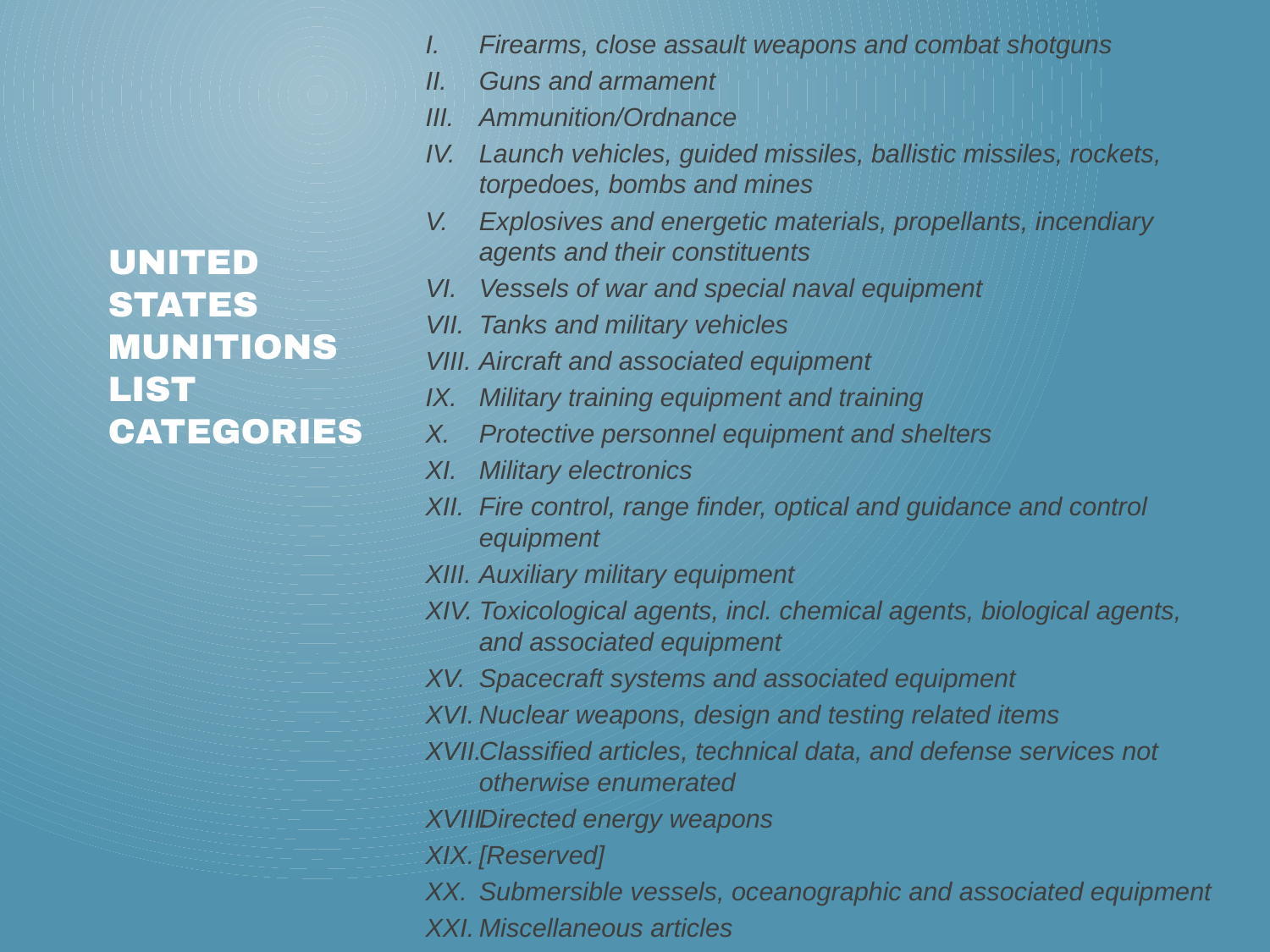

Firearms, close assault weapons and combat shotguns
Guns and armament
Ammunition/Ordnance
Launch vehicles, guided missiles, ballistic missiles, rockets, torpedoes, bombs and mines
Explosives and energetic materials, propellants, incendiary agents and their constituents
Vessels of war and special naval equipment
Tanks and military vehicles
Aircraft and associated equipment
Military training equipment and training
Protective personnel equipment and shelters
Military electronics
Fire control, range finder, optical and guidance and control equipment
Auxiliary military equipment
Toxicological agents, incl. chemical agents, biological agents, and associated equipment
Spacecraft systems and associated equipment
Nuclear weapons, design and testing related items
Classified articles, technical data, and defense services not otherwise enumerated
Directed energy weapons
[Reserved]
Submersible vessels, oceanographic and associated equipment
Miscellaneous articles
# United states munitions list categories